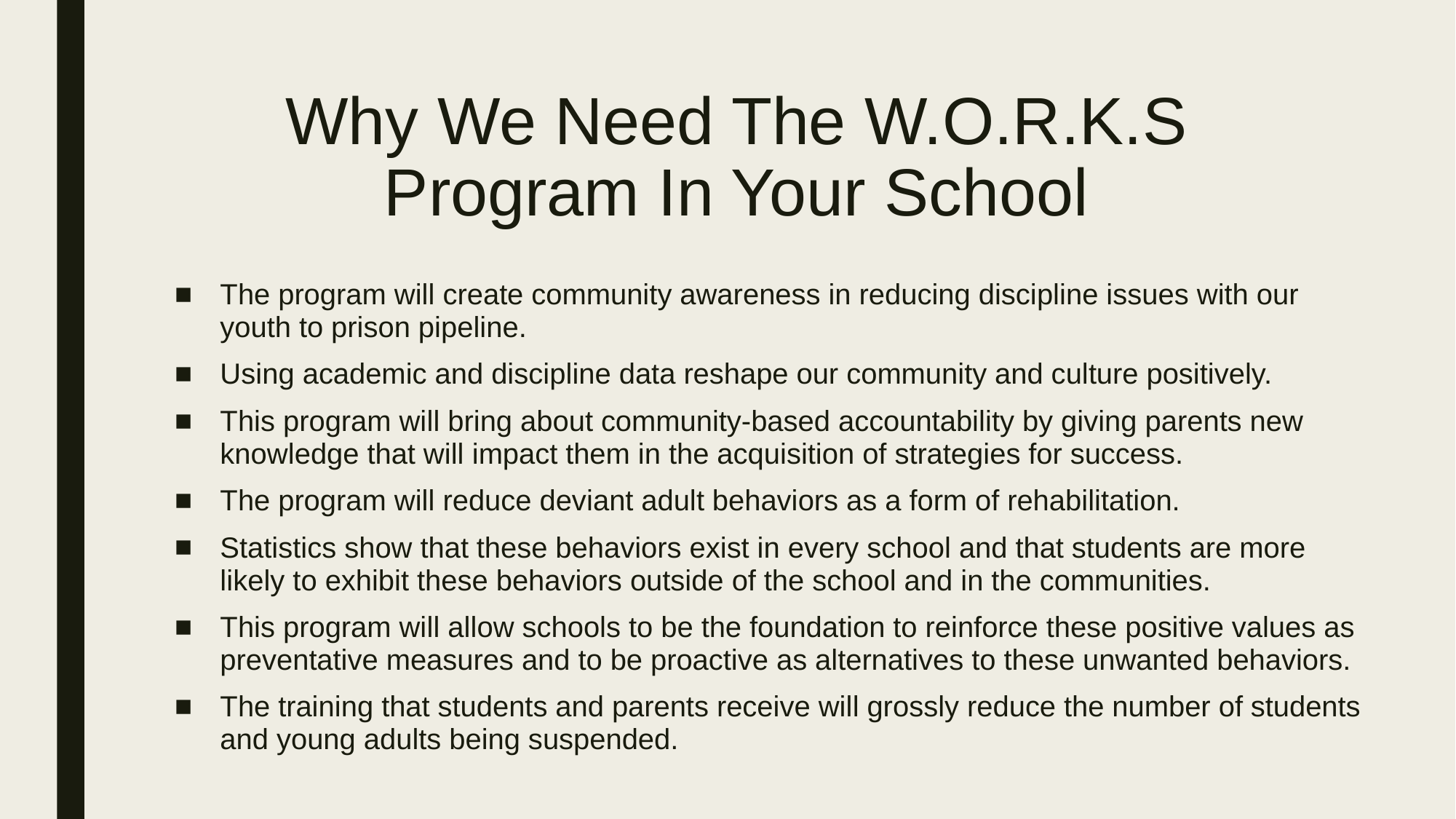

# Why We Need The W.O.R.K.S Program In Your School
The program will create community awareness in reducing discipline issues with our youth to prison pipeline.
Using academic and discipline data reshape our community and culture positively.
This program will bring about community-based accountability by giving parents new knowledge that will impact them in the acquisition of strategies for success.
The program will reduce deviant adult behaviors as a form of rehabilitation.
Statistics show that these behaviors exist in every school and that students are more likely to exhibit these behaviors outside of the school and in the communities.
This program will allow schools to be the foundation to reinforce these positive values as  preventative measures and to be proactive as alternatives to these unwanted behaviors.
The training that students and parents receive will grossly reduce the number of students and young adults being suspended.